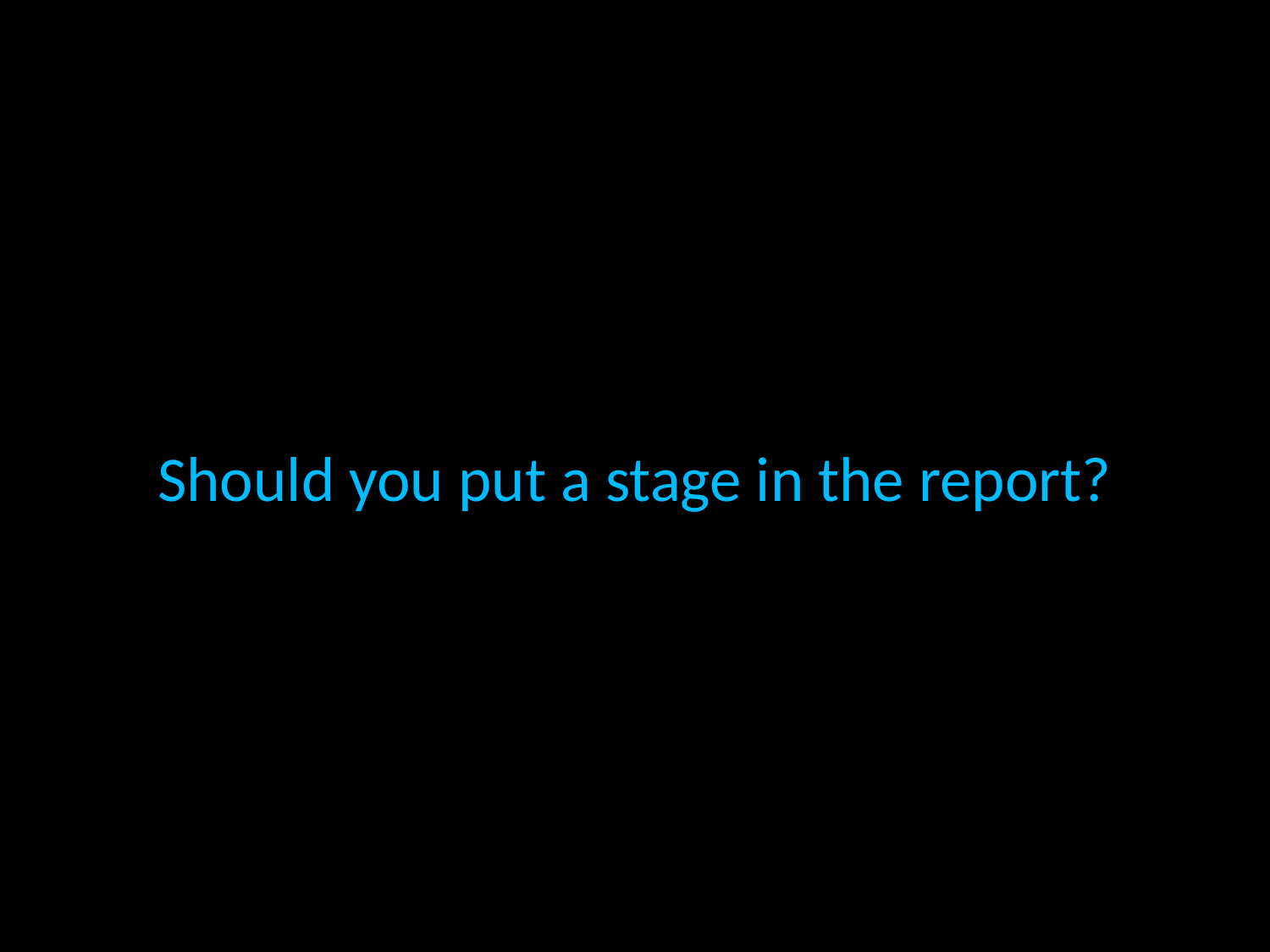

Should you put a stage in the report?